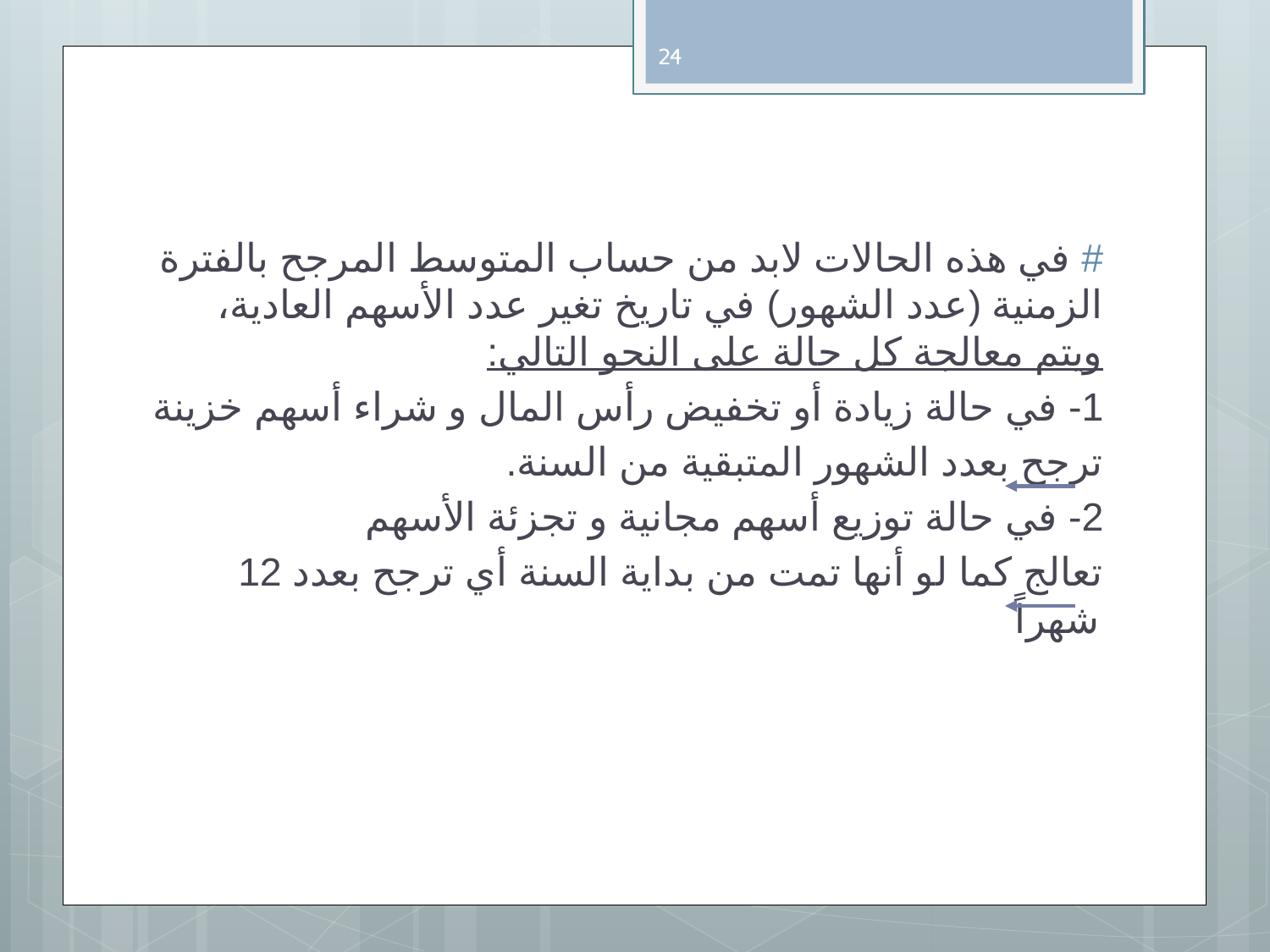

24
# في هذه الحالات لابد من حساب المتوسط المرجح بالفترة الزمنية (عدد الشهور) في تاريخ تغير عدد الأسهم العادية، ويتم معالجة كل حالة على النحو التالي:
1- في حالة زيادة أو تخفيض رأس المال و شراء أسهم خزينة
	ترجح بعدد الشهور المتبقية من السنة.
2- في حالة توزيع أسهم مجانية و تجزئة الأسهم
	تعالج كما لو أنها تمت من بداية السنة أي ترجح بعدد 12 شهراً